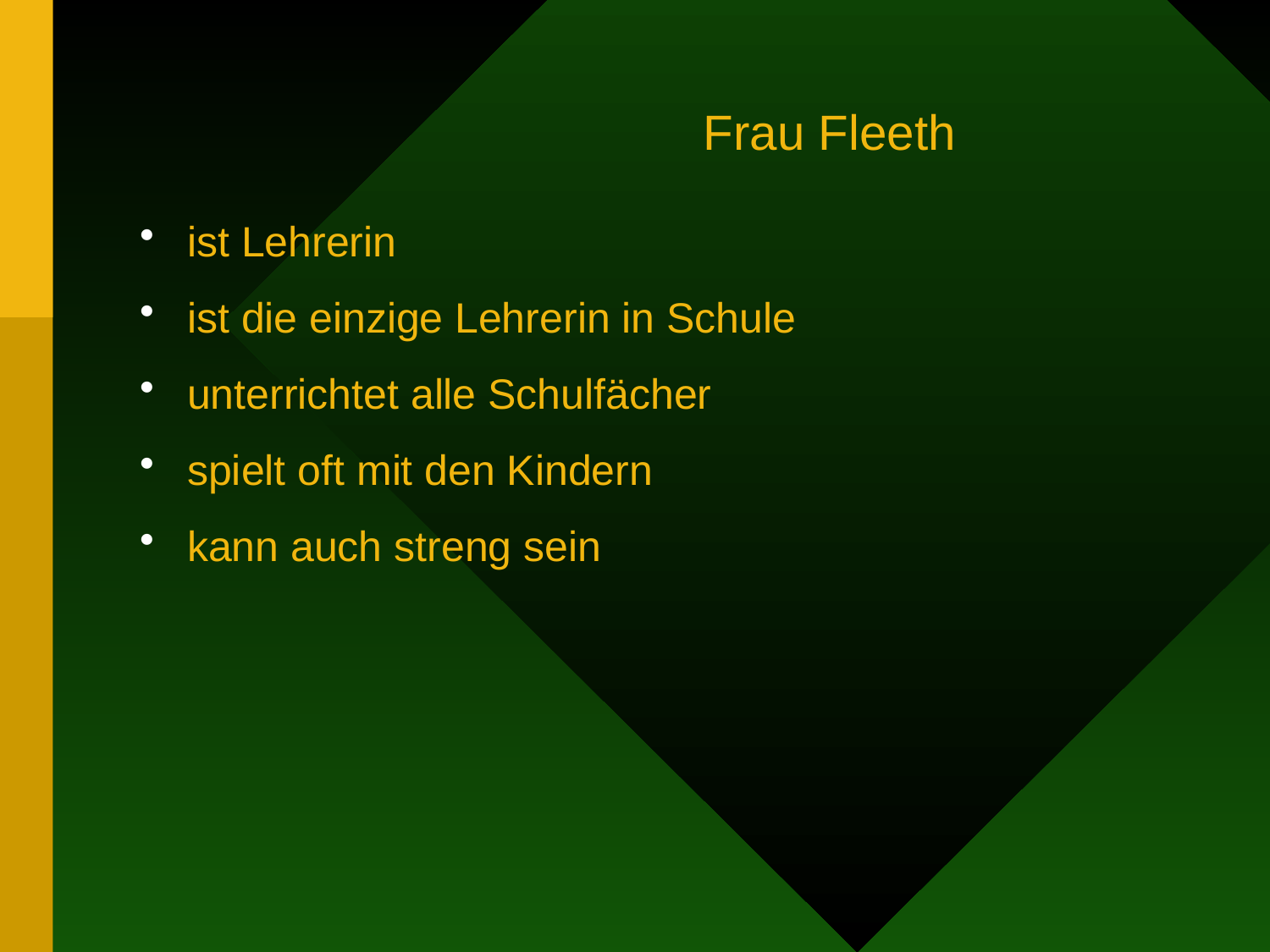

# Frau Fleeth
ist Lehrerin
ist die einzige Lehrerin in Schule
unterrichtet alle Schulfächer
spielt oft mit den Kindern
kann auch streng sein